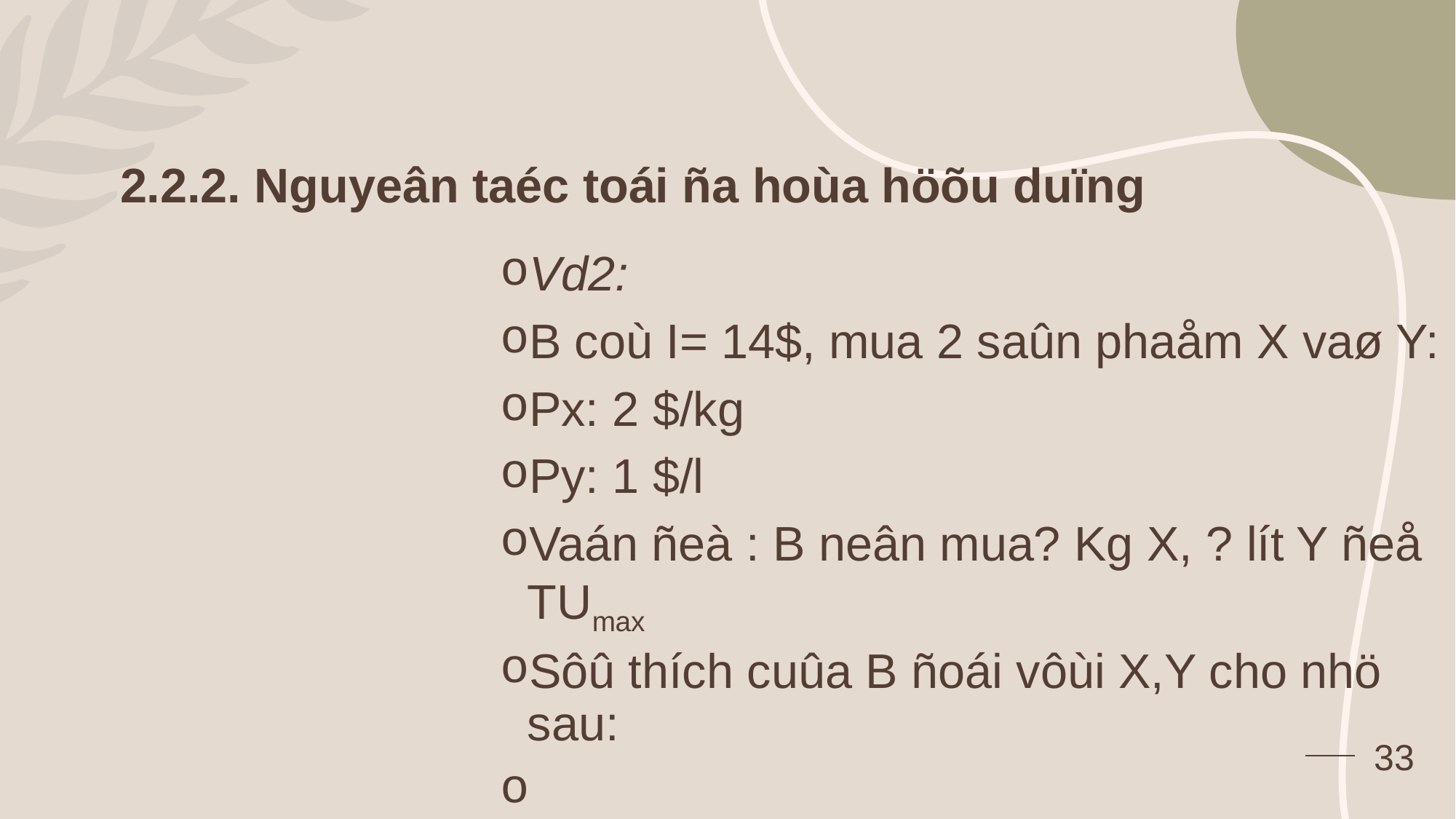

2.2.2. Nguyeân taéc toái ña hoùa höõu duïng

Vd2:
B coù I= 14$, mua 2 saûn phaåm X vaø Y:
Px: 2 $/kg
Py: 1 $/l
Vaán ñeà : B neân mua? Kg X, ? lít Y ñeå TUmax
Sôû thích cuûa B ñoái vôùi X,Y cho nhö sau:

33